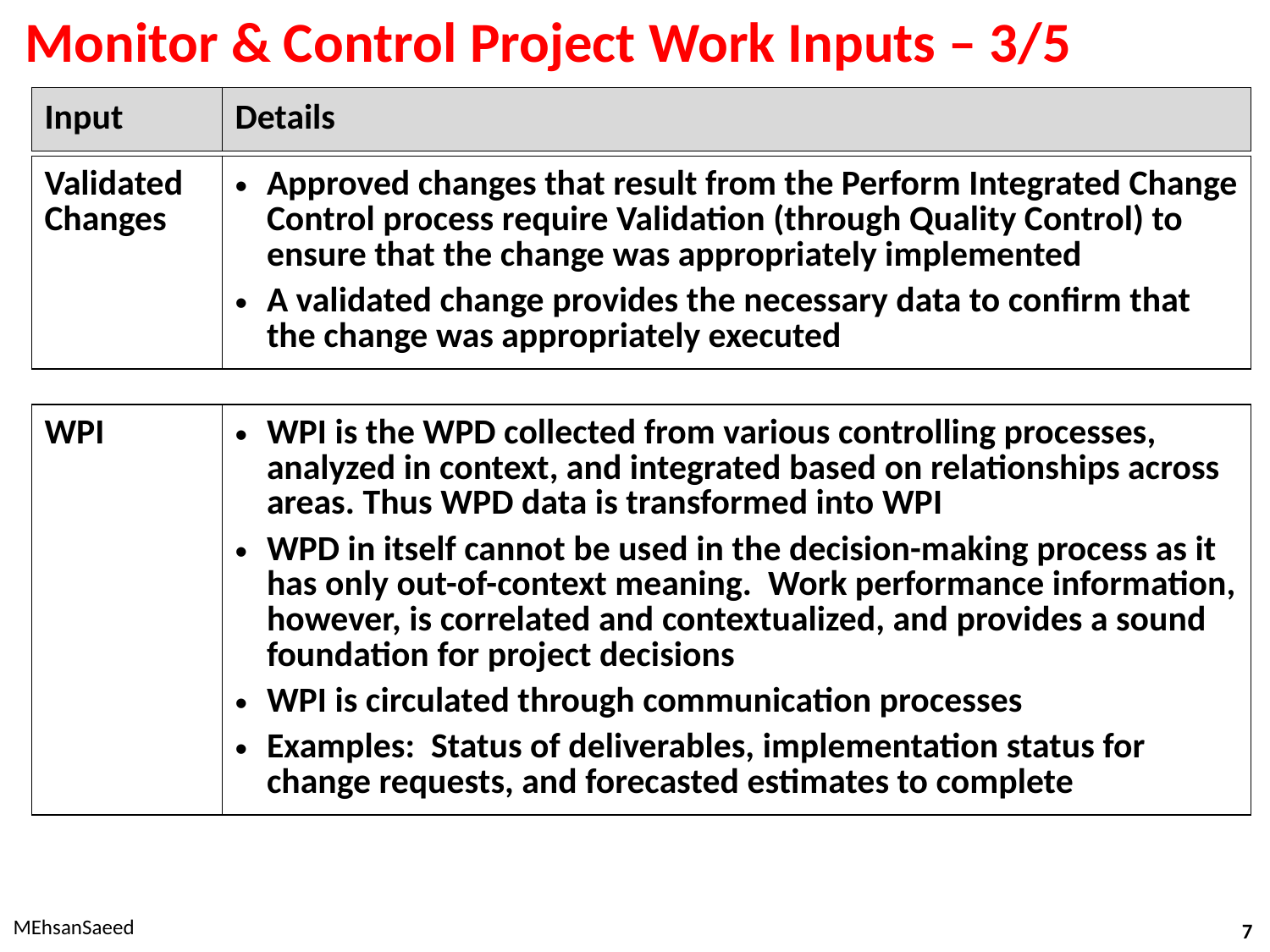

# Monitor & Control Project Work Inputs – 3/5
| Input | Details |
| --- | --- |
| Validated Changes | Approved changes that result from the Perform Integrated Change Control process require Validation (through Quality Control) to ensure that the change was appropriately implemented A validated change provides the necessary data to confirm that the change was appropriately executed |
| --- | --- |
| WPI | WPI is the WPD collected from various controlling processes, analyzed in context, and integrated based on relationships across areas. Thus WPD data is transformed into WPI WPD in itself cannot be used in the decision-making process as it has only out-of-context meaning. Work performance information, however, is correlated and contextualized, and provides a sound foundation for project decisions WPI is circulated through communication processes Examples: Status of deliverables, implementation status for change requests, and forecasted estimates to complete |
| --- | --- |
MEhsanSaeed
7